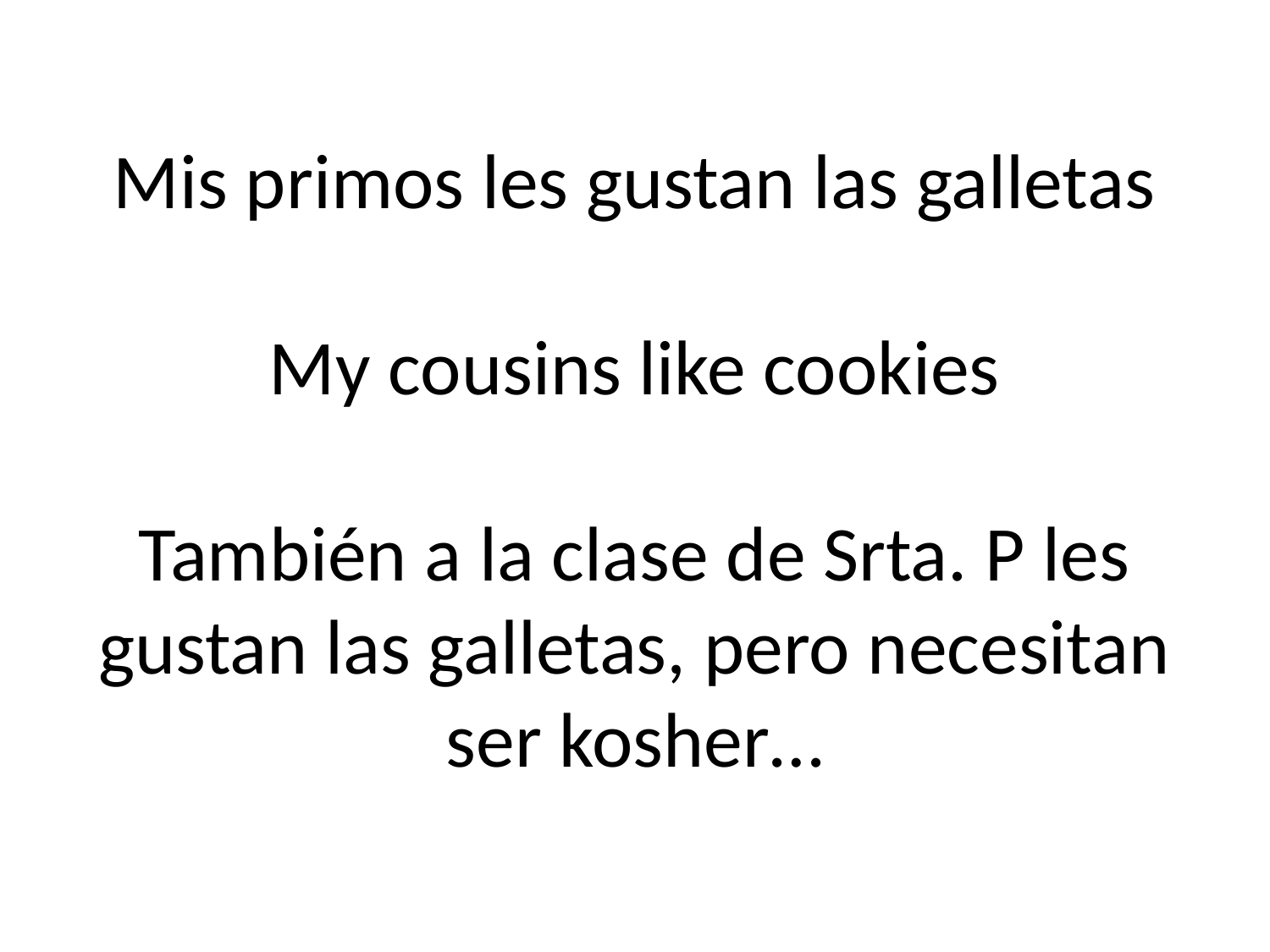

# Mis primos les gustan las galletas My cousins like cookies También a la clase de Srta. P les gustan las galletas, pero necesitan ser kosher…